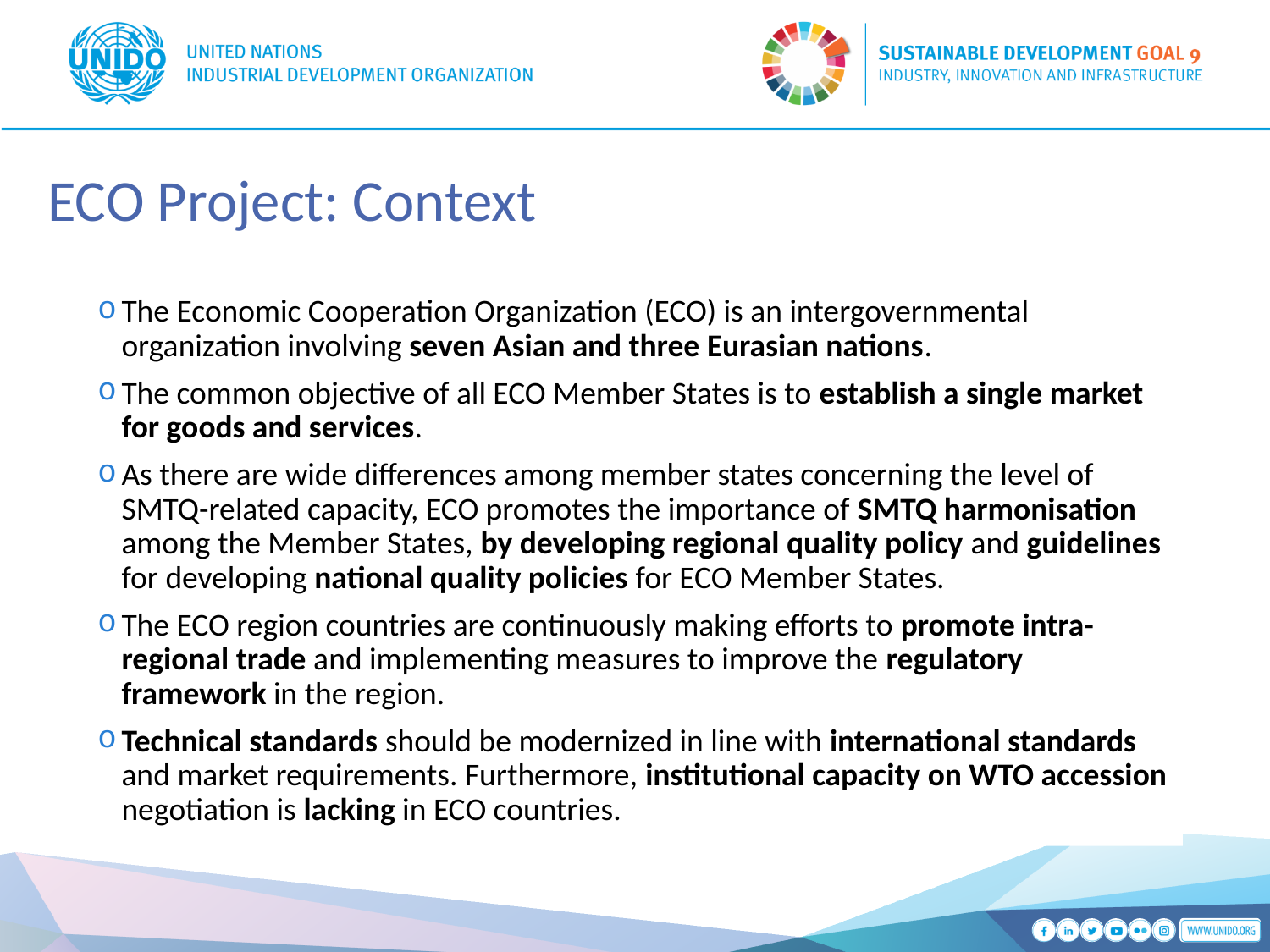

# ECO Project: Context
The Economic Cooperation Organization (ECO) is an intergovernmental organization involving seven Asian and three Eurasian nations.
The common objective of all ECO Member States is to establish a single market for goods and services.
As there are wide differences among member states concerning the level of SMTQ-related capacity, ECO promotes the importance of SMTQ harmonisation among the Member States, by developing regional quality policy and guidelines for developing national quality policies for ECO Member States.
The ECO region countries are continuously making efforts to promote intra-regional trade and implementing measures to improve the regulatory framework in the region.
Technical standards should be modernized in line with international standards and market requirements. Furthermore, institutional capacity on WTO accession negotiation is lacking in ECO countries.